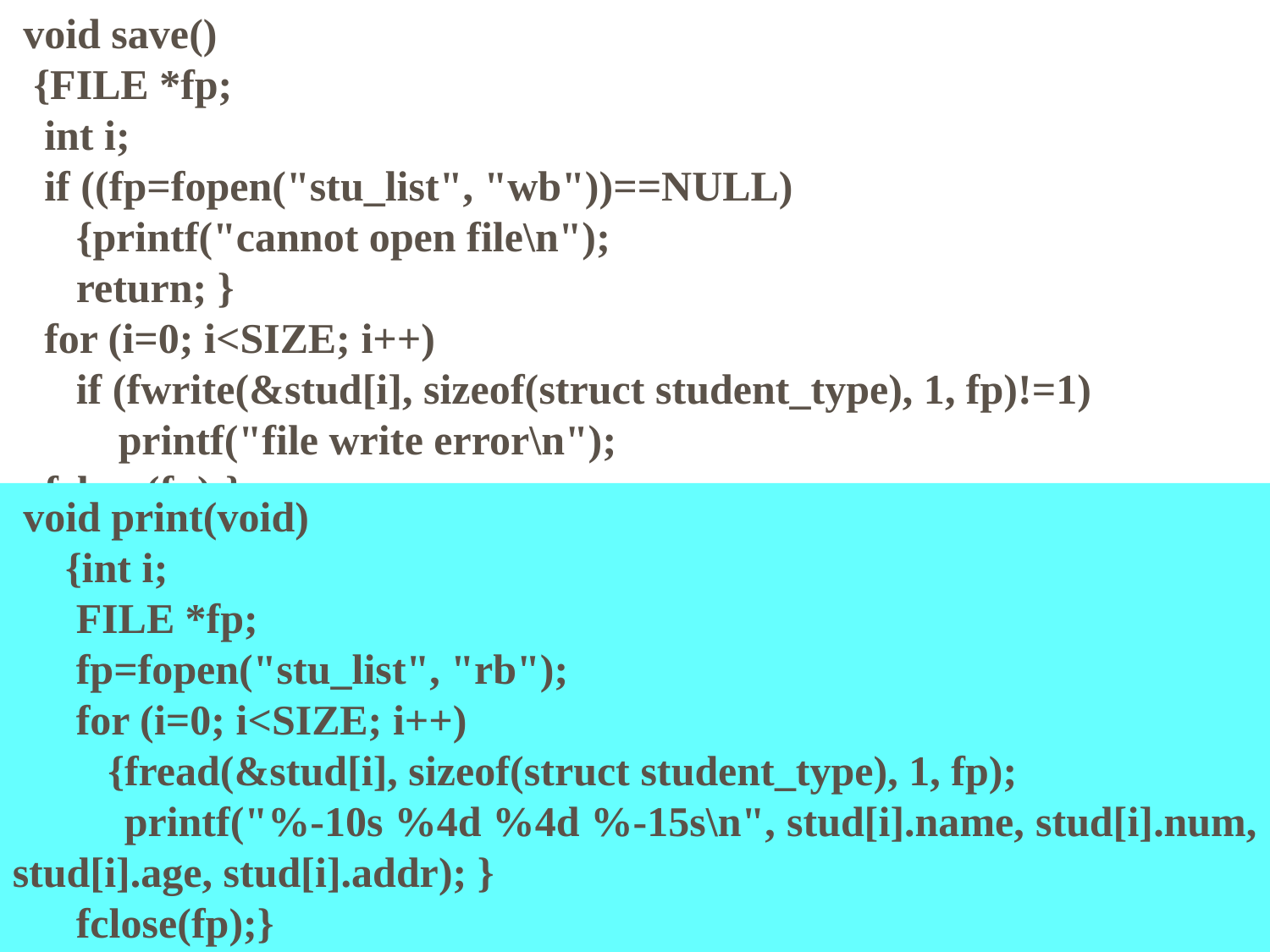

void save()
  {FILE *fp;
   int i;
   if ((fp=fopen("stu_list", "wb"))==NULL)
      {printf("cannot open file\n");
      return; }
   for (i=0; i<SIZE; i++)
      if (fwrite(&stud[i], sizeof(struct student_type), 1, fp)!=1)
          printf("file write error\n");
   fclose(fp);}
 void print(void)
     {int i;
      FILE *fp;
      fp=fopen("stu_list", "rb");
      for (i=0; i<SIZE; i++)
         {fread(&stud[i], sizeof(struct student_type), 1, fp);
          printf("%-10s %4d %4d %-15s\n", stud[i].name, stud[i].num, stud[i].age, stud[i].addr); }
      fclose(fp);}